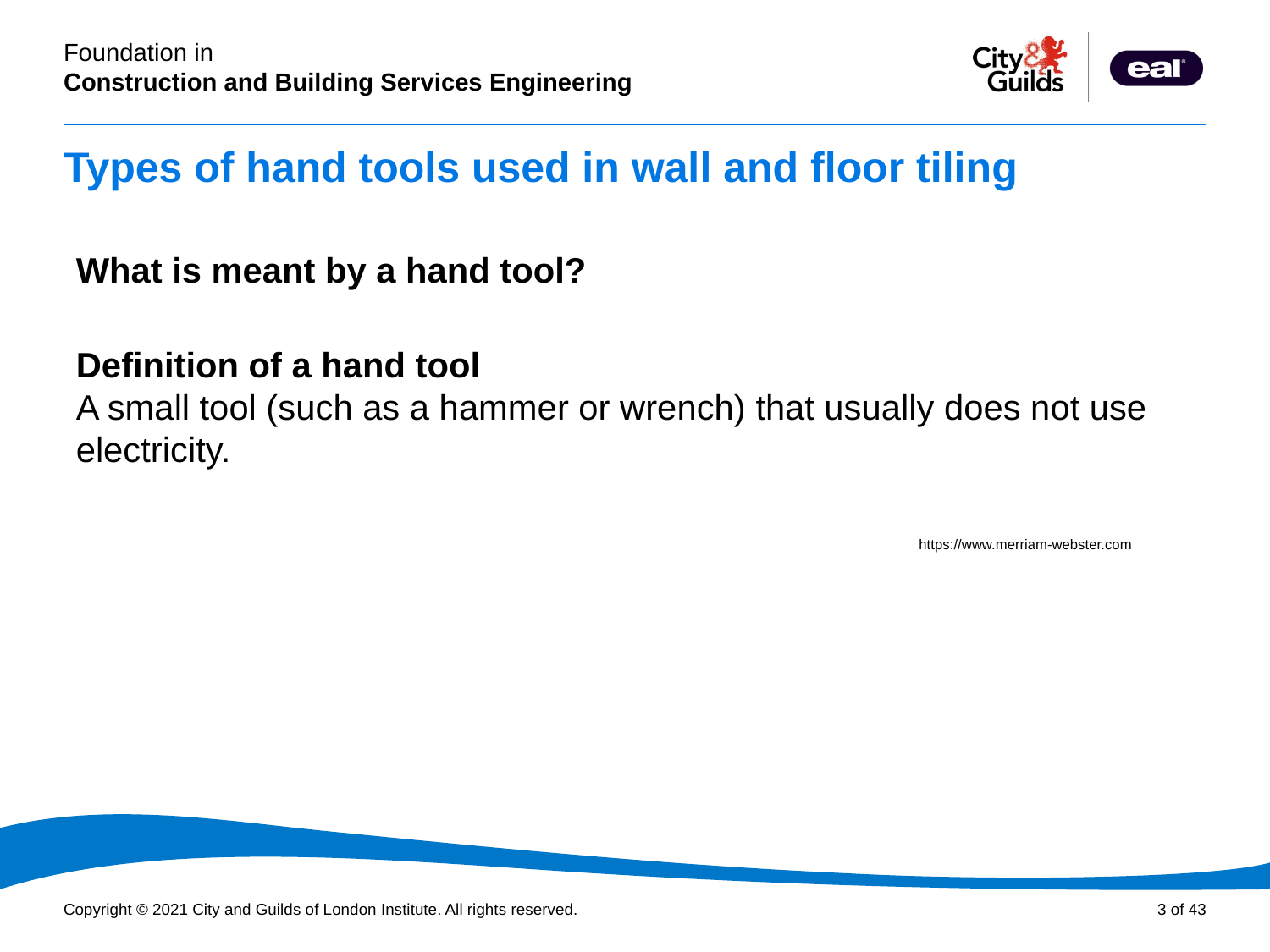

# Types of hand tools used in wall and floor tiling
What is meant by a hand tool?
Definition of a hand tool
A small tool (such as a hammer or wrench) that usually does not use electricity.

https://www.merriam-webster.com